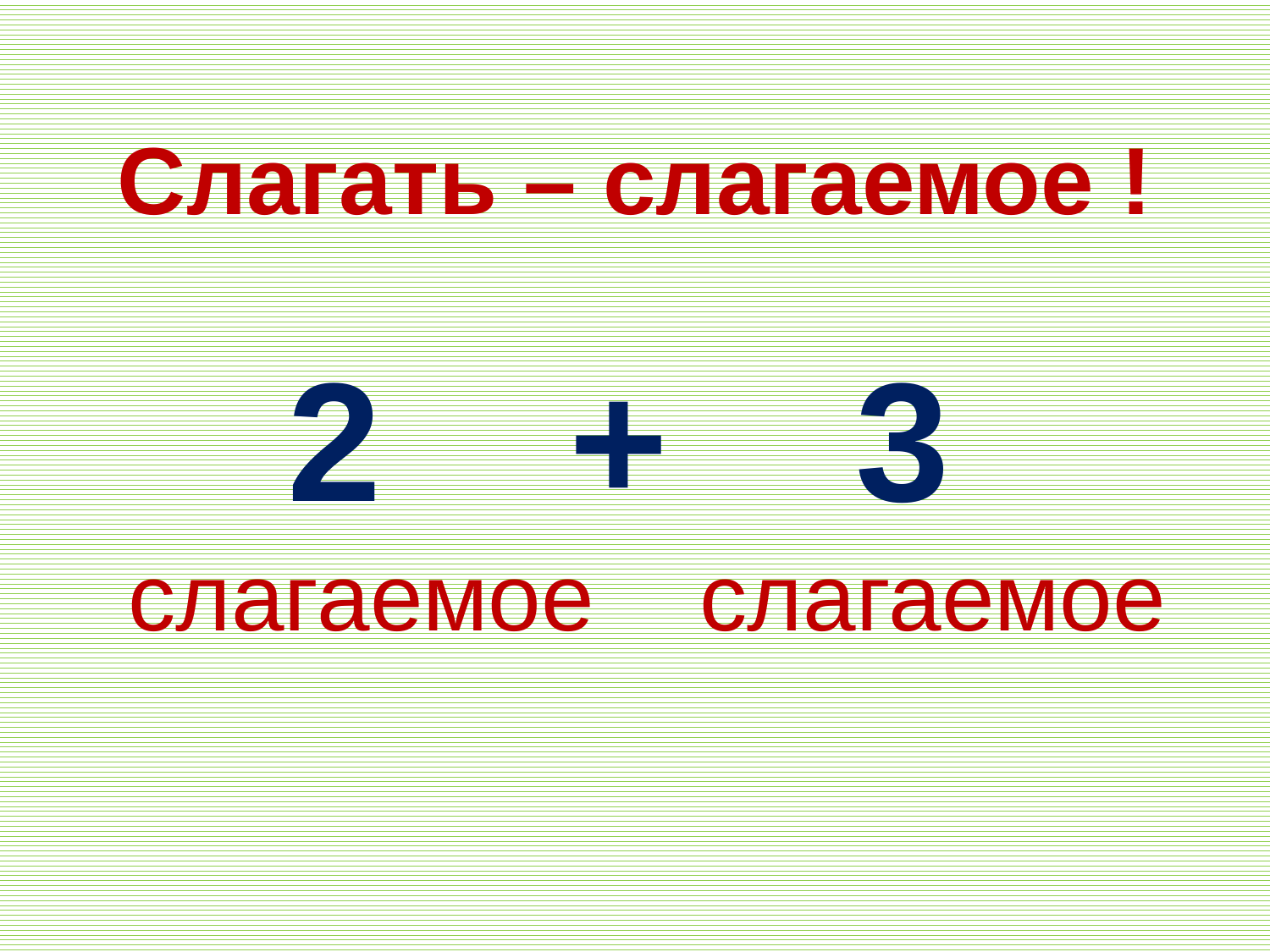

# Слагать – слагаемое !
2    +    3
слагаемое    слагаемое